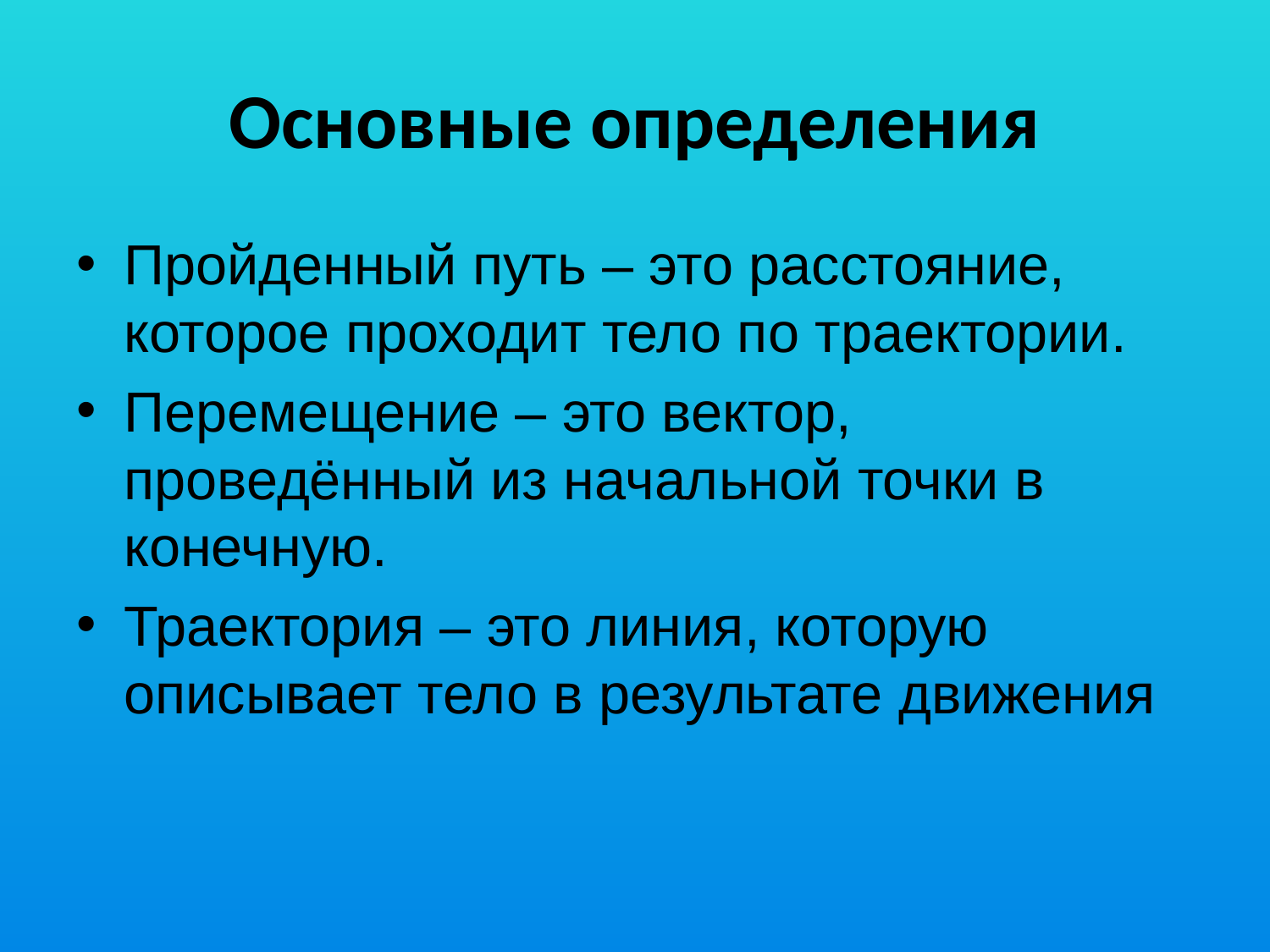

# Основные определения
Пройденный путь – это расстояние, которое проходит тело по траектории.
Перемещение – это вектор, проведённый из начальной точки в конечную.
Траектория – это линия, которую описывает тело в результате движения